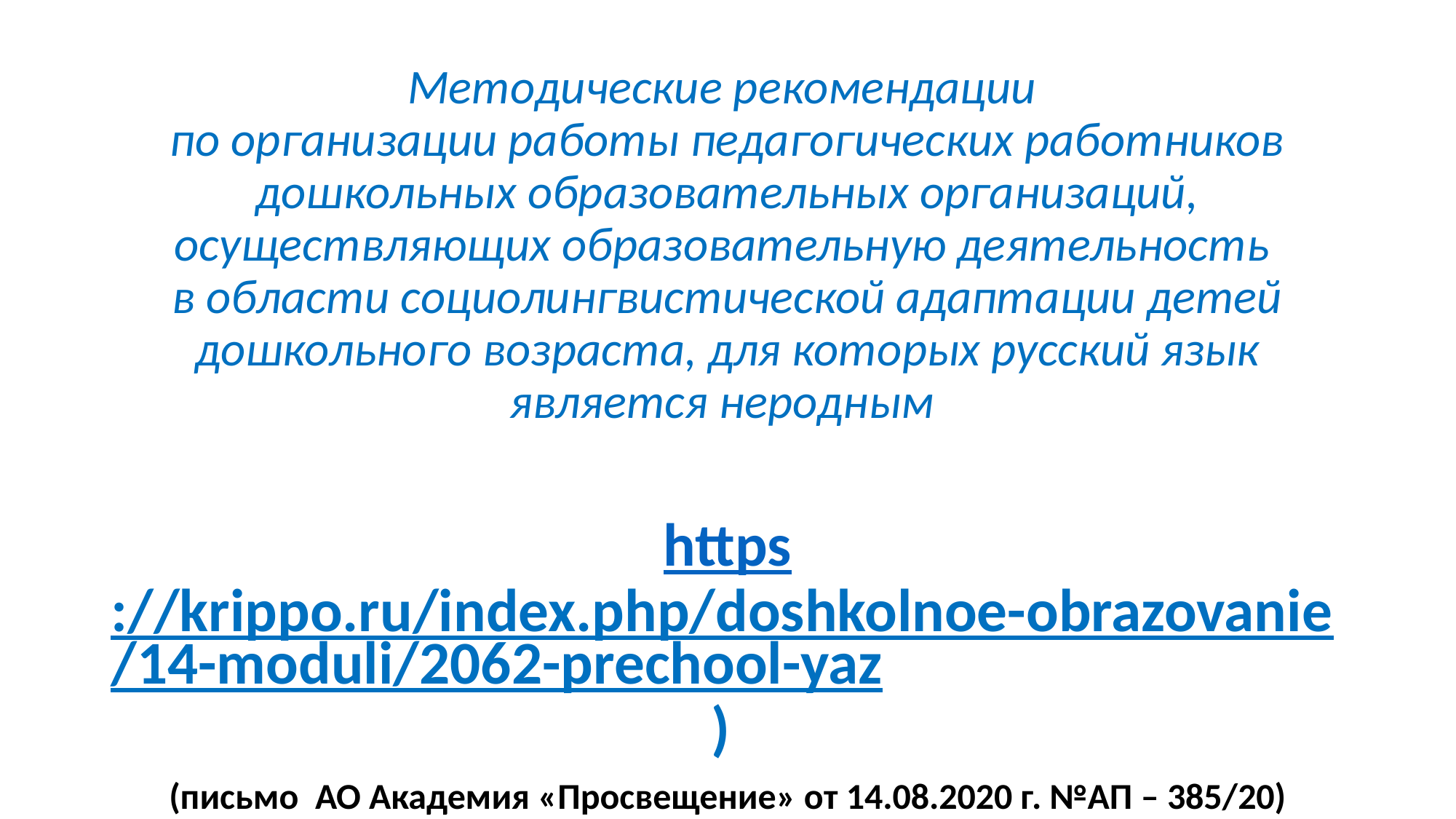

# Методические рекомендации по организации работы педагогических работников дошкольных образовательных организаций, осуществляющих образовательную деятельность в области социолингвистической адаптации детей дошкольного возраста, для которых русский язык является неродным

https://krippo.ru/index.php/doshkolnoe-obrazovanie/14-moduli/2062-prechool-yaz)
(письмо  АО Академия «Просвещение» от 14.08.2020 г. №АП – 385/20)